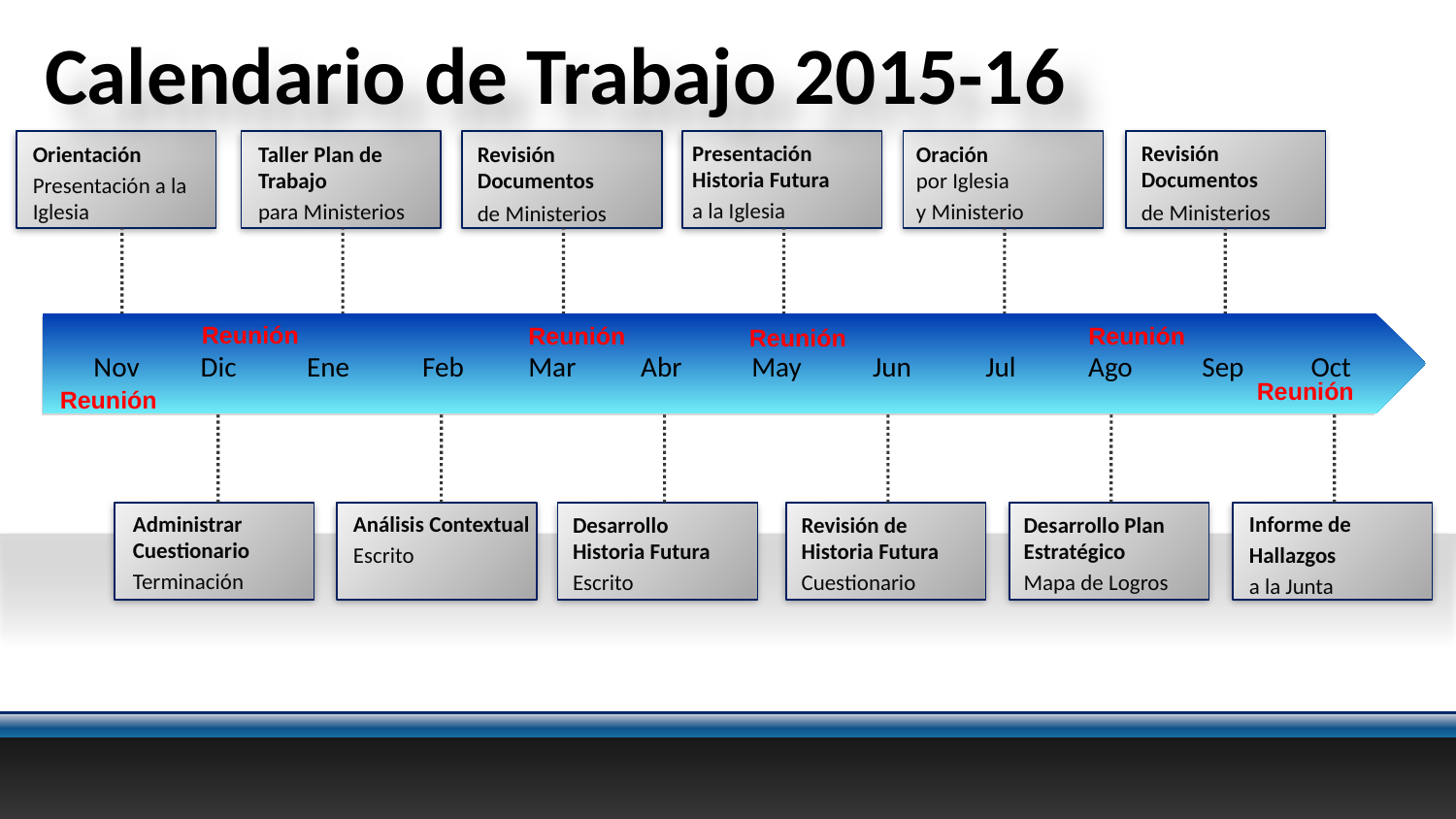

Calendario de Trabajo 2015-16

Presentación
Historia Futura
a la Iglesia
Revisión Documentos
de Ministerios
Orientación
Presentación a la Iglesia
Taller Plan de Trabajo
para Ministerios
Revisión Documentos
de Ministerios

Oración
por Iglesia
y Ministerio

Reunión

Reunión
Reunión
Reunión
Nov
Dic
Ene
Feb
Mar
Abr
May
Jun
Jul
Ago
Sep
Oct
 Reunión
 Reunión

Administrar Cuestionario
Terminación

Análisis Contextual
Escrito

Informe de
Hallazgos
a la Junta
Desarrollo
Historia Futura
Escrito
Revisión de
Historia Futura
Cuestionario
Desarrollo Plan Estratégico
Mapa de Logros